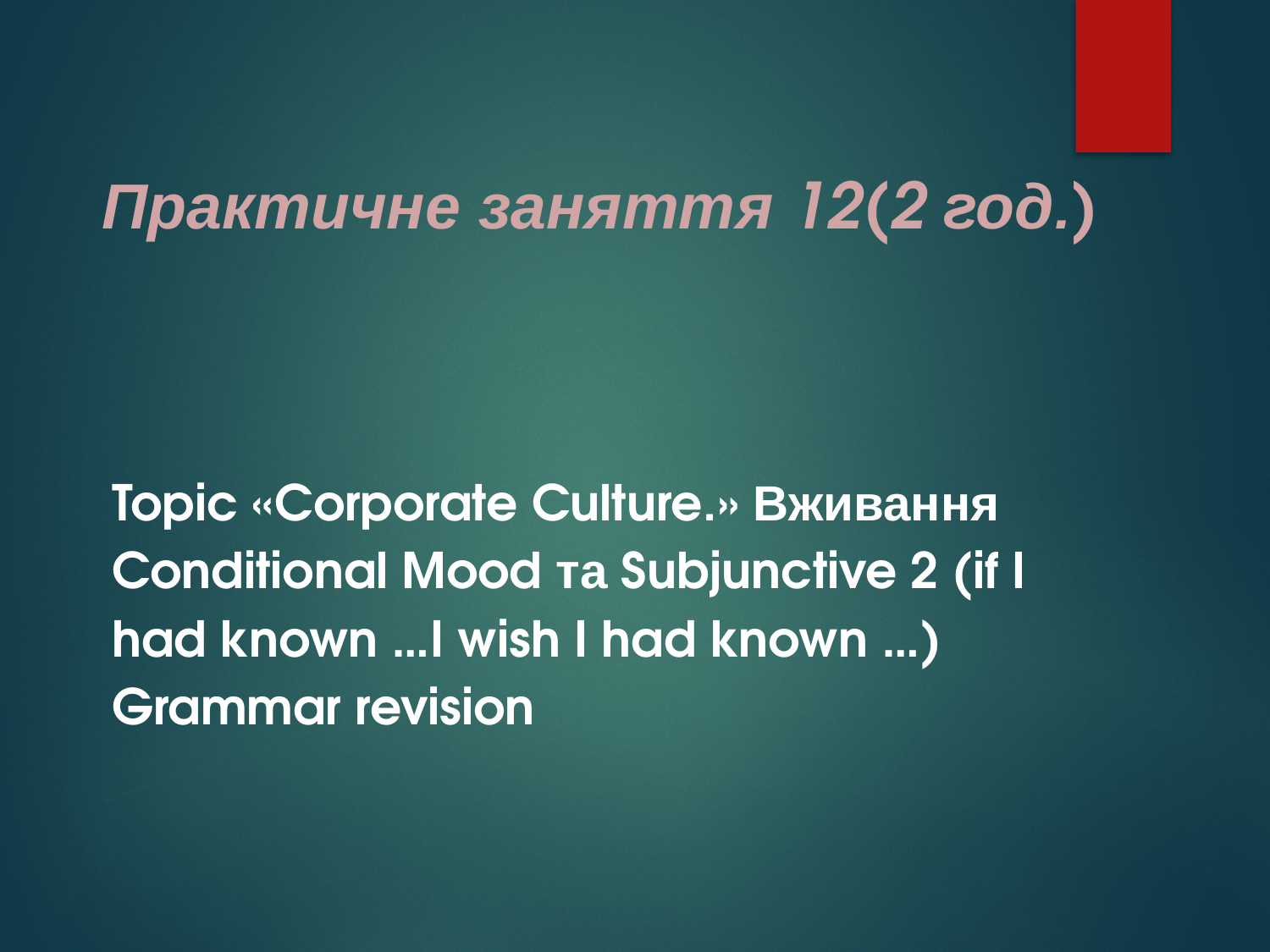

# Практичне заняття 12(2 год.)
Topic «Corporate Culture.» Вживання Conditional Mood та Subjunctive 2 (if I had known …I wish I had known …) Grammar revision